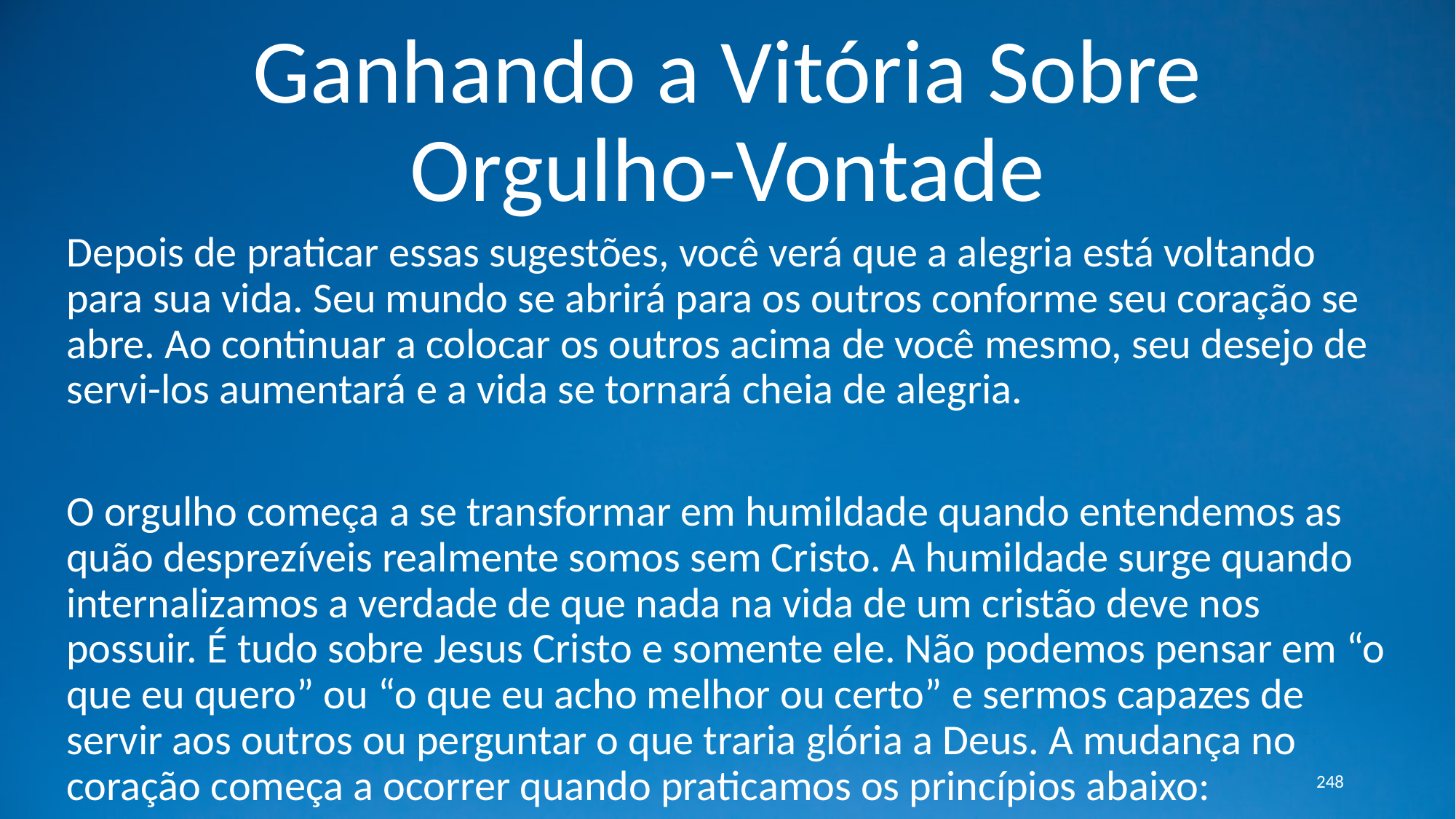

# Ganhando a Vitória Sobre Orgulho-Vontade
Depois de praticar essas sugestões, você verá que a alegria está voltando para sua vida. Seu mundo se abrirá para os outros conforme seu coração se abre. Ao continuar a colocar os outros acima de você mesmo, seu desejo de servi-los aumentará e a vida se tornará cheia de alegria.

O orgulho começa a se transformar em humildade quando entendemos as quão desprezíveis realmente somos sem Cristo. A humildade surge quando internalizamos a verdade de que nada na vida de um cristão deve nos possuir. É tudo sobre Jesus Cristo e somente ele. Não podemos pensar em “o que eu quero” ou “o que eu acho melhor ou certo” e sermos capazes de servir aos outros ou perguntar o que traria glória a Deus. A mudança no coração começa a ocorrer quando praticamos os princípios abaixo:

248